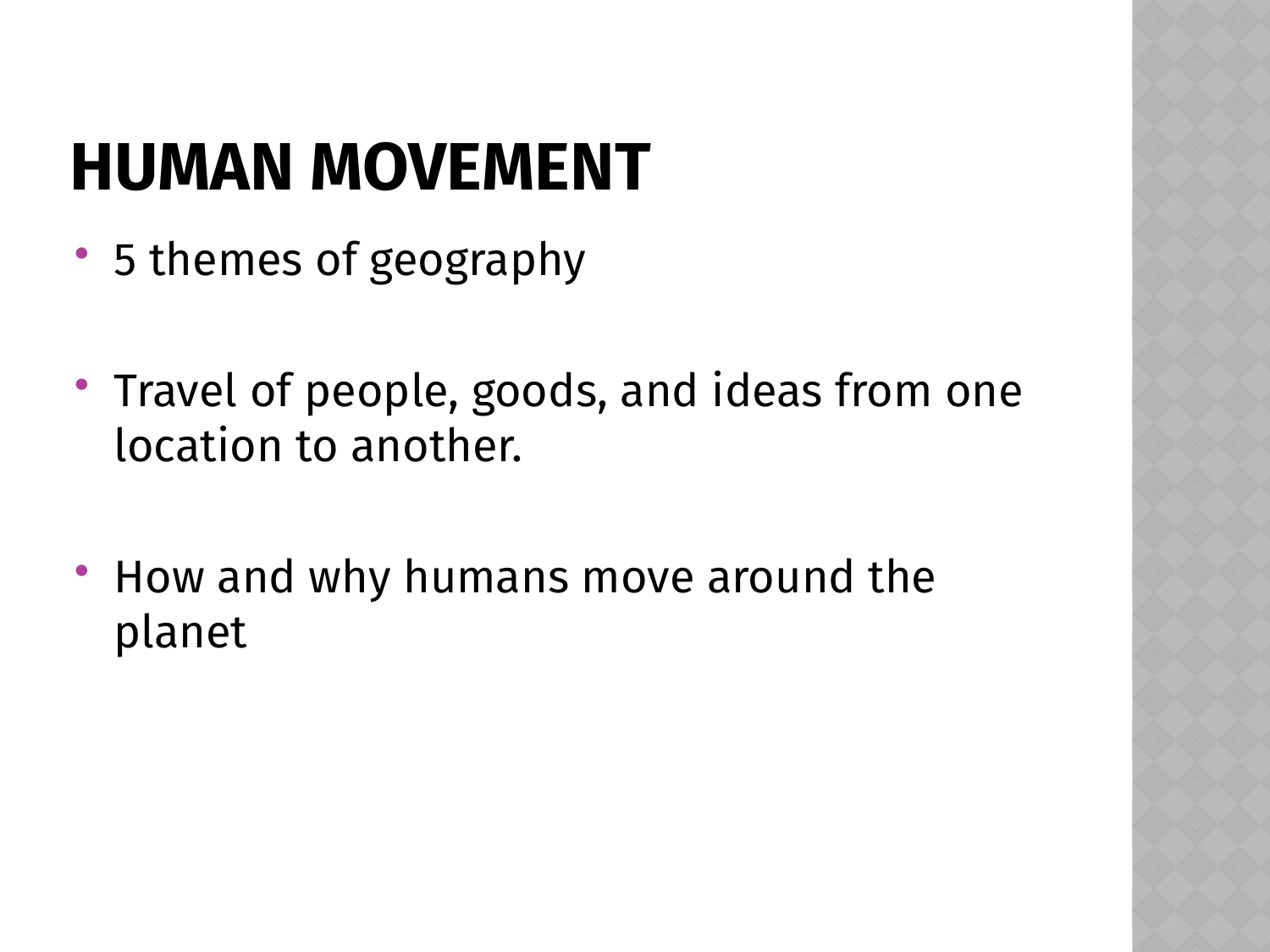

# Human movement
5 themes of geography

Travel of people, goods, and ideas from one location to another.

How and why humans move around the planet